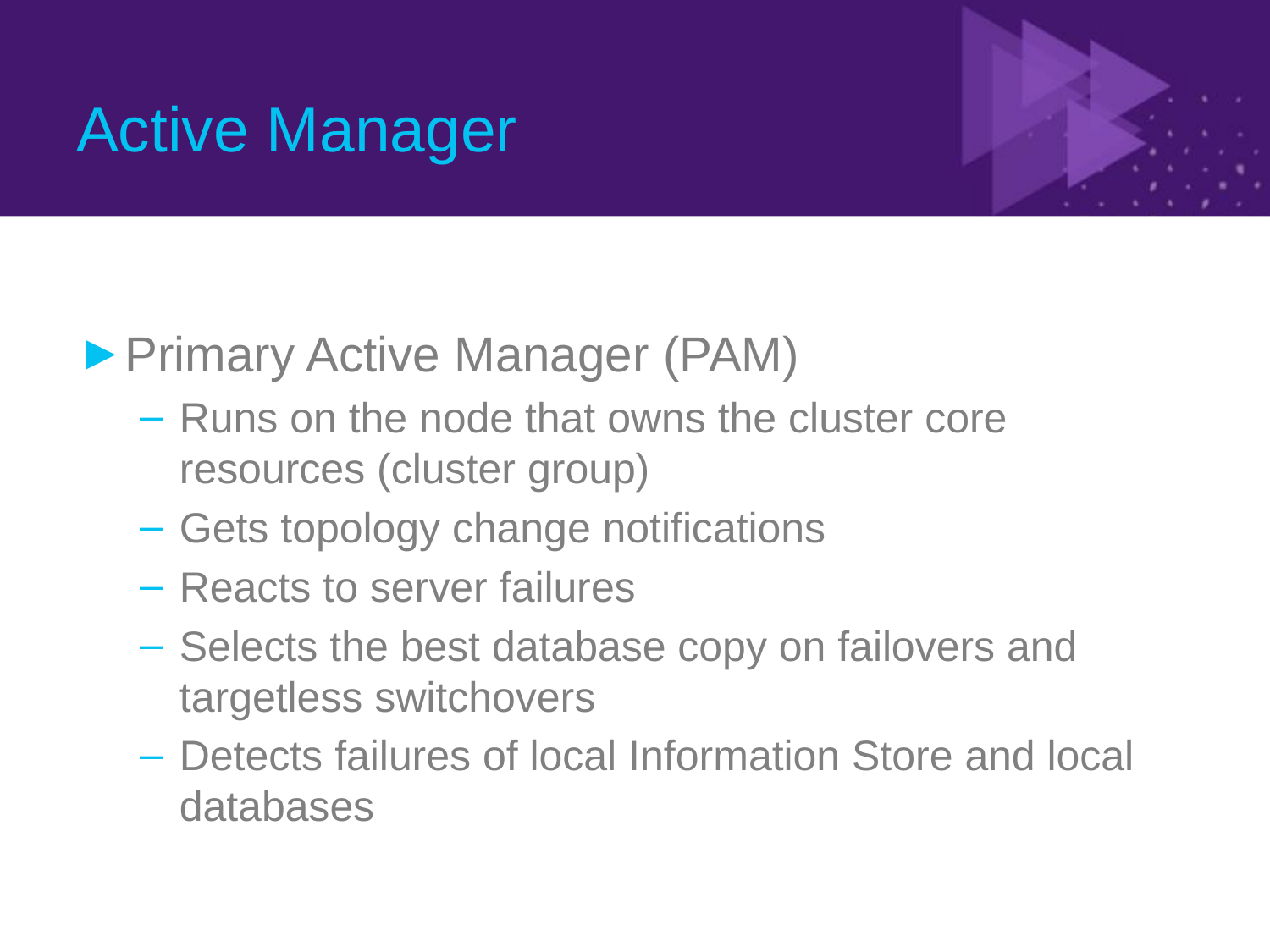

# Active Manager
Primary Active Manager (PAM)
Runs on the node that owns the cluster core resources (cluster group)
Gets topology change notifications
Reacts to server failures
Selects the best database copy on failovers and targetless switchovers
Detects failures of local Information Store and local databases